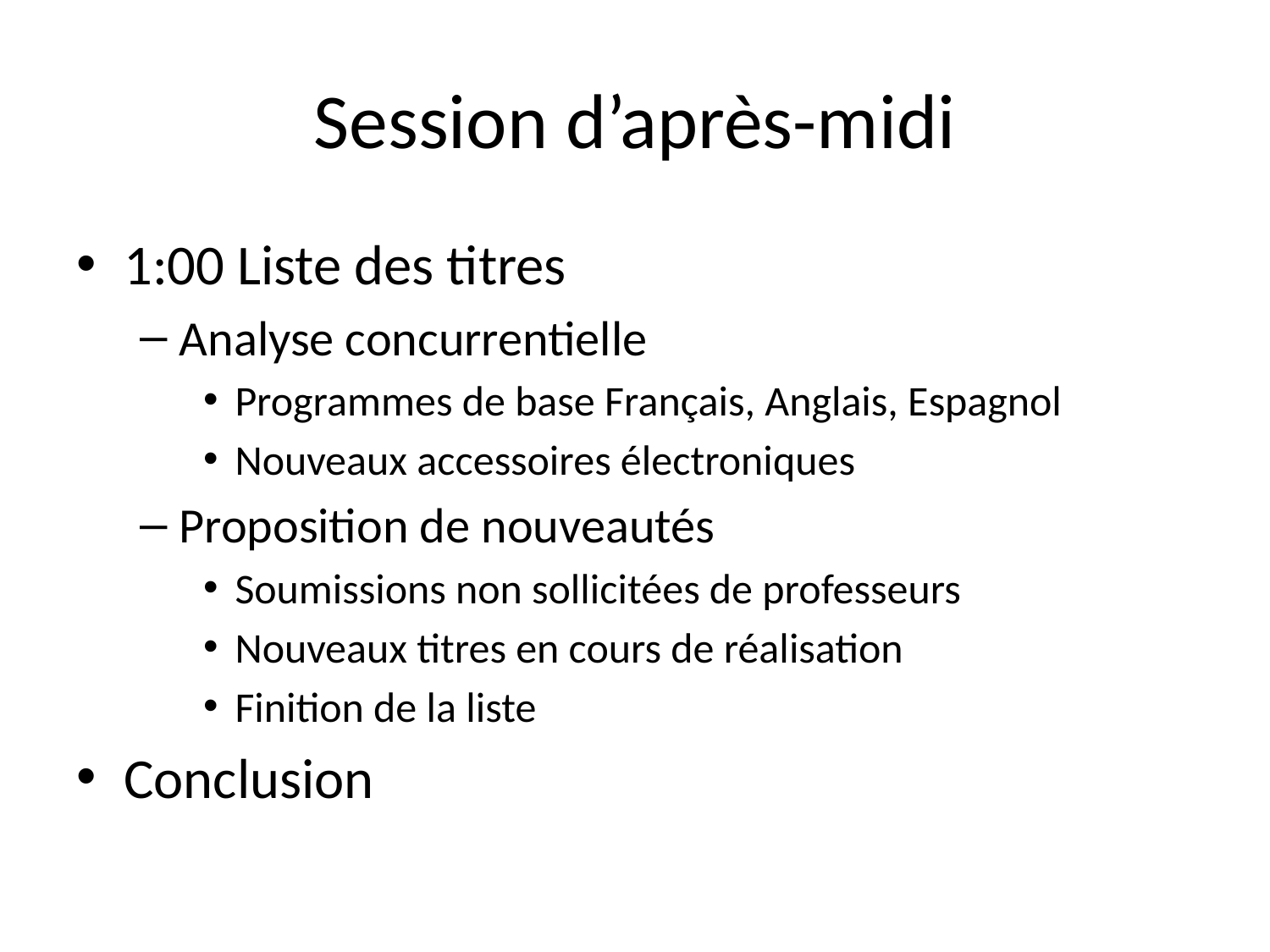

# Session d’après-midi
1:00 Liste des titres
Analyse concurrentielle
Programmes de base Français, Anglais, Espagnol
Nouveaux accessoires électroniques
Proposition de nouveautés
Soumissions non sollicitées de professeurs
Nouveaux titres en cours de réalisation
Finition de la liste
Conclusion